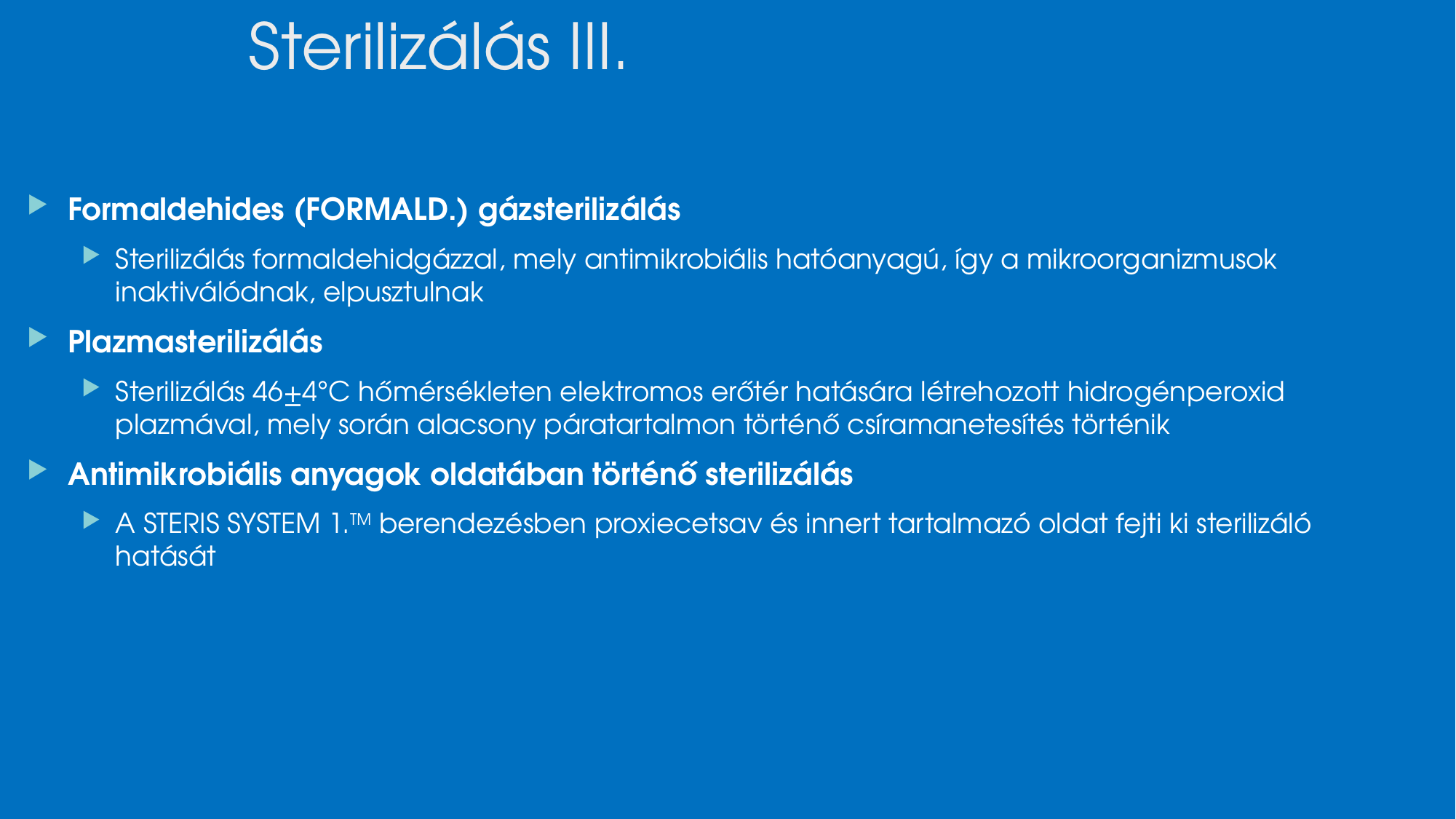

# Sterilizálás III.
Formaldehides (FORMALD.) gázsterilizálás
Sterilizálás formaldehidgázzal, mely antimikrobiális hatóanyagú, így a mikroorganizmusok inaktiválódnak, elpusztulnak
Plazmasterilizálás
Sterilizálás 46±4°C hőmérsékleten elektromos erőtér hatására létrehozott hidrogénperoxid plazmával, mely során alacsony páratartalmon történő csíramanetesítés történik
Antimikrobiális anyagok oldatában történő sterilizálás
A STERIS SYSTEM 1.TM berendezésben proxiecetsav és innert tartalmazó oldat fejti ki sterilizáló hatását